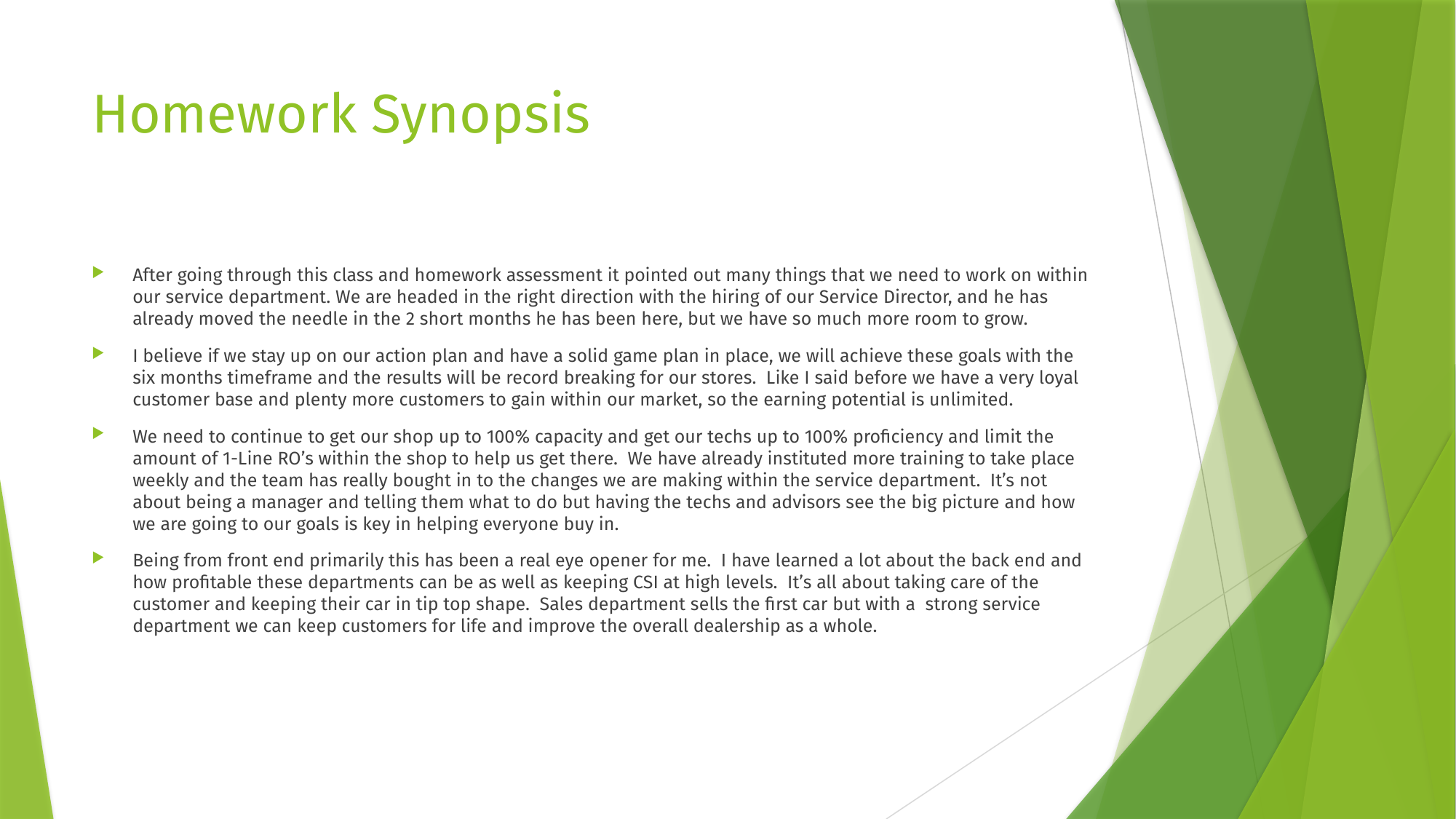

# Homework Synopsis
After going through this class and homework assessment it pointed out many things that we need to work on within our service department. We are headed in the right direction with the hiring of our Service Director, and he has already moved the needle in the 2 short months he has been here, but we have so much more room to grow.
I believe if we stay up on our action plan and have a solid game plan in place, we will achieve these goals with the six months timeframe and the results will be record breaking for our stores.  Like I said before we have a very loyal customer base and plenty more customers to gain within our market, so the earning potential is unlimited.
We need to continue to get our shop up to 100% capacity and get our techs up to 100% proficiency and limit the amount of 1-Line RO’s within the shop to help us get there.  We have already instituted more training to take place weekly and the team has really bought in to the changes we are making within the service department.  It’s not about being a manager and telling them what to do but having the techs and advisors see the big picture and how we are going to our goals is key in helping everyone buy in.
Being from front end primarily this has been a real eye opener for me.  I have learned a lot about the back end and how profitable these departments can be as well as keeping CSI at high levels.  It’s all about taking care of the customer and keeping their car in tip top shape.  Sales department sells the first car but with a  strong service department we can keep customers for life and improve the overall dealership as a whole.